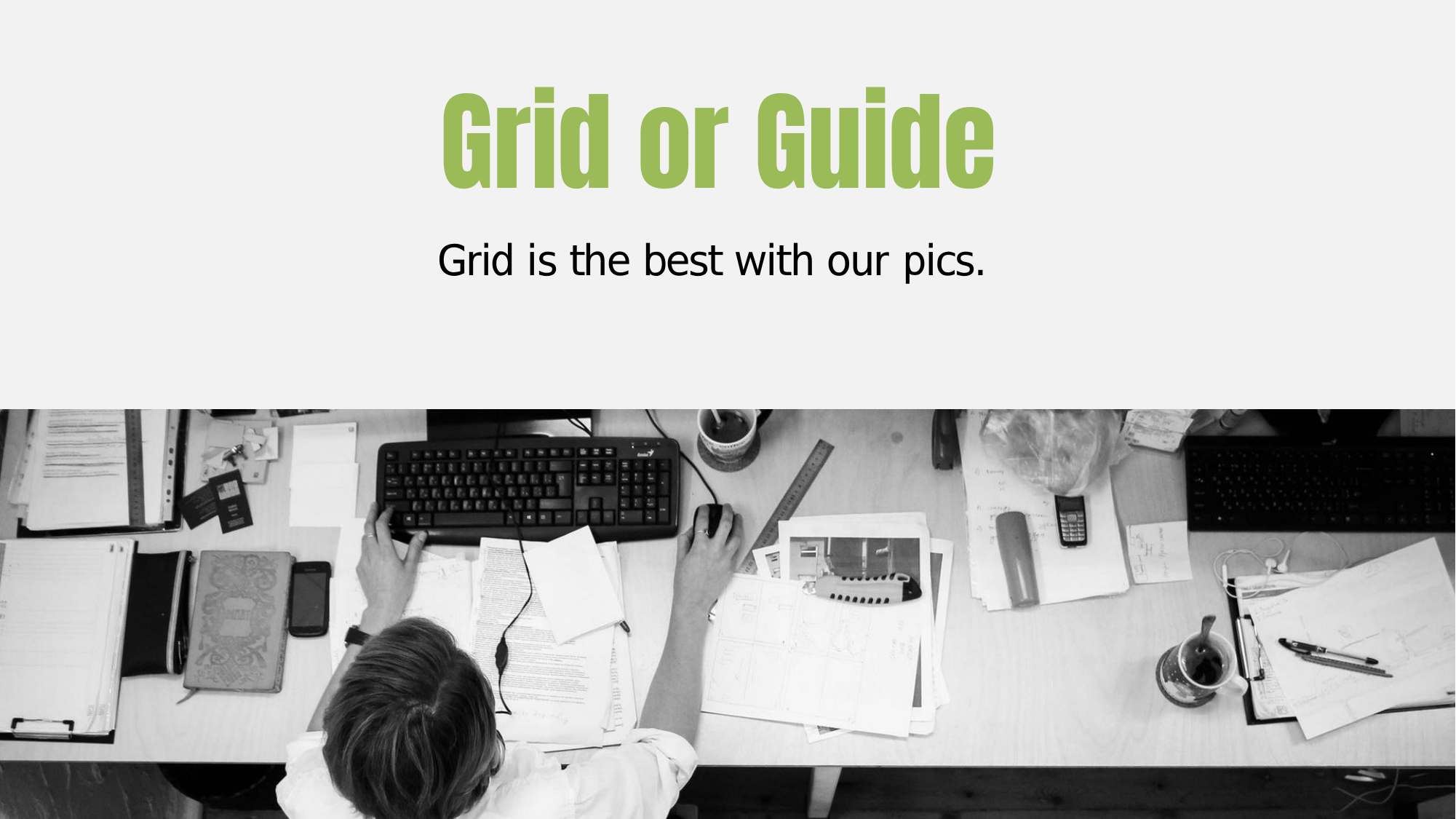

Grid or Guide
Grid is the best with our pics.